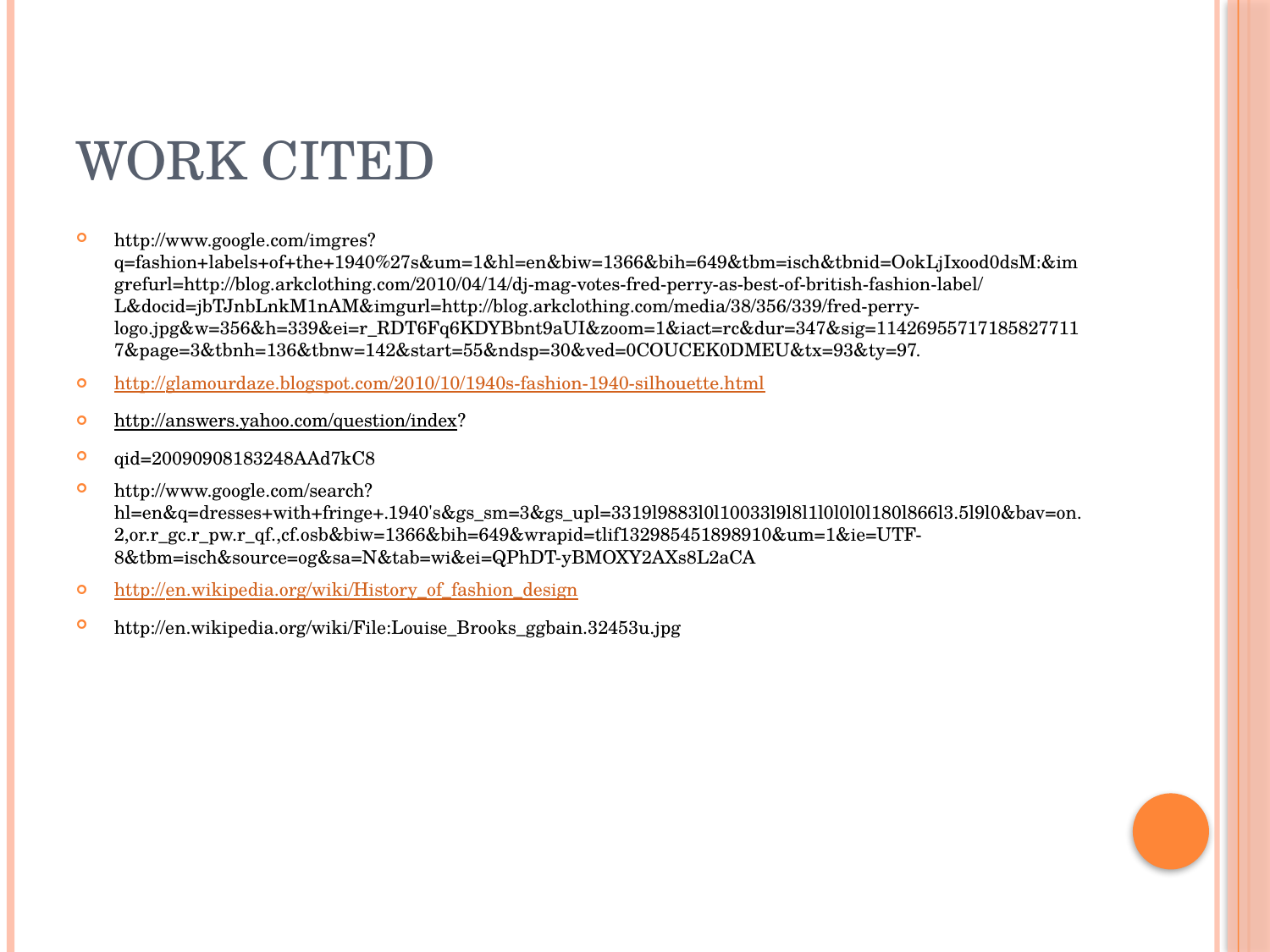

# Work cited
http://www.google.com/imgres?q=fashion+labels+of+the+1940%27s&um=1&hl=en&biw=1366&bih=649&tbm=isch&tbnid=OokLjIxood0dsM:&imgrefurl=http://blog.arkclothing.com/2010/04/14/dj-mag-votes-fred-perry-as-best-of-british-fashion-label/L&docid=jbTJnbLnkM1nAM&imgurl=http://blog.arkclothing.com/media/38/356/339/fred-perry-logo.jpg&w=356&h=339&ei=r_RDT6Fq6KDYBbnt9aUI&zoom=1&iact=rc&dur=347&sig=114269557171858277117&page=3&tbnh=136&tbnw=142&start=55&ndsp=30&ved=0COUCEK0DMEU&tx=93&ty=97.
http://glamourdaze.blogspot.com/2010/10/1940s-fashion-1940-silhouette.html
http://answers.yahoo.com/question/index?
qid=20090908183248AAd7kC8
http://www.google.com/search?hl=en&q=dresses+with+fringe+.1940's&gs_sm=3&gs_upl=3319l9883l0l10033l9l8l1l0l0l0l180l866l3.5l9l0&bav=on.2,or.r_gc.r_pw.r_qf.,cf.osb&biw=1366&bih=649&wrapid=tlif132985451898910&um=1&ie=UTF-8&tbm=isch&source=og&sa=N&tab=wi&ei=QPhDT-yBMOXY2AXs8L2aCA
http://en.wikipedia.org/wiki/History_of_fashion_design
http://en.wikipedia.org/wiki/File:Louise_Brooks_ggbain.32453u.jpg